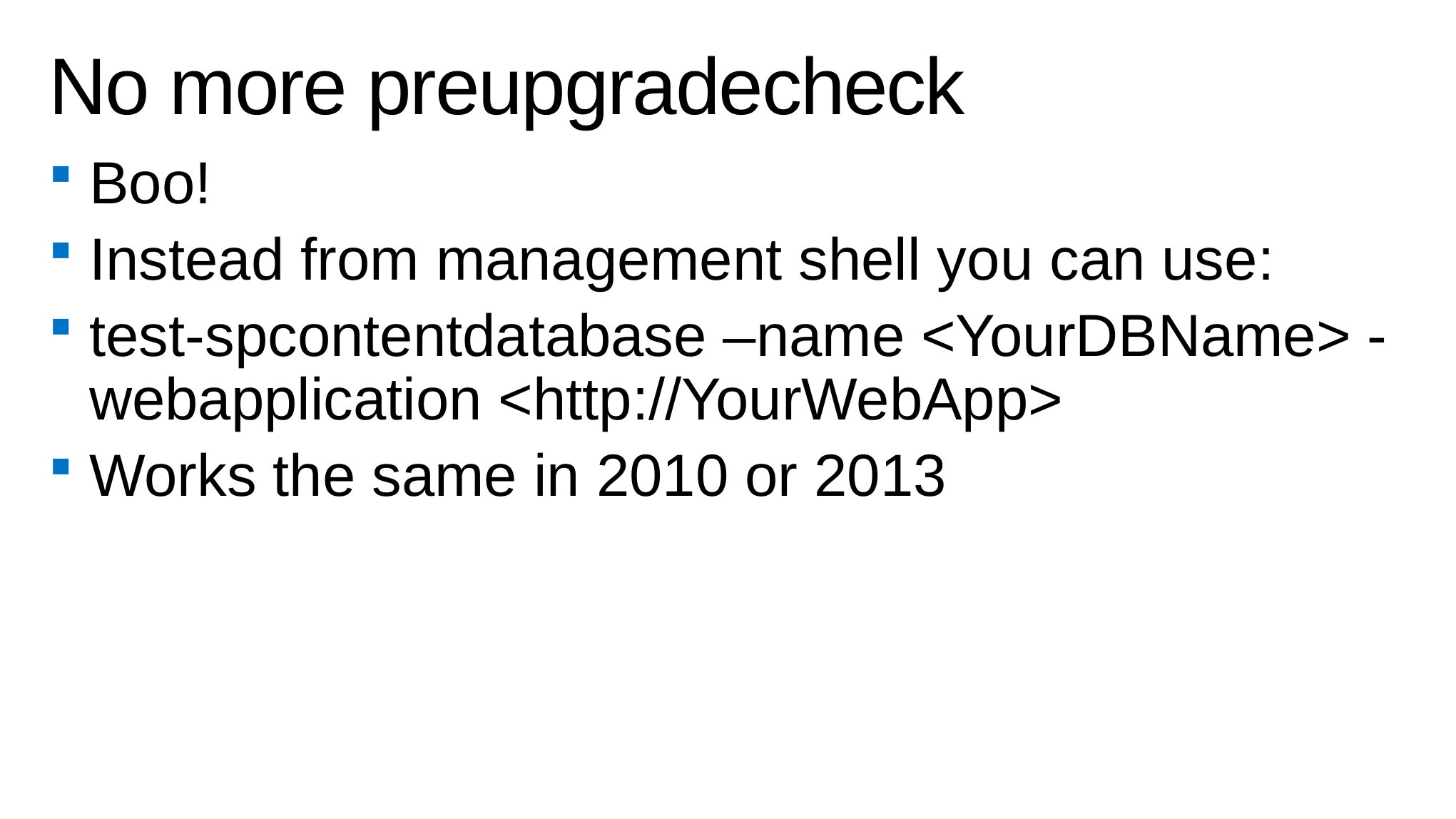

# No more preupgradecheck
Boo!
Instead from management shell you can use:
test-spcontentdatabase –name <YourDBName> -webapplication <http://YourWebApp>
Works the same in 2010 or 2013